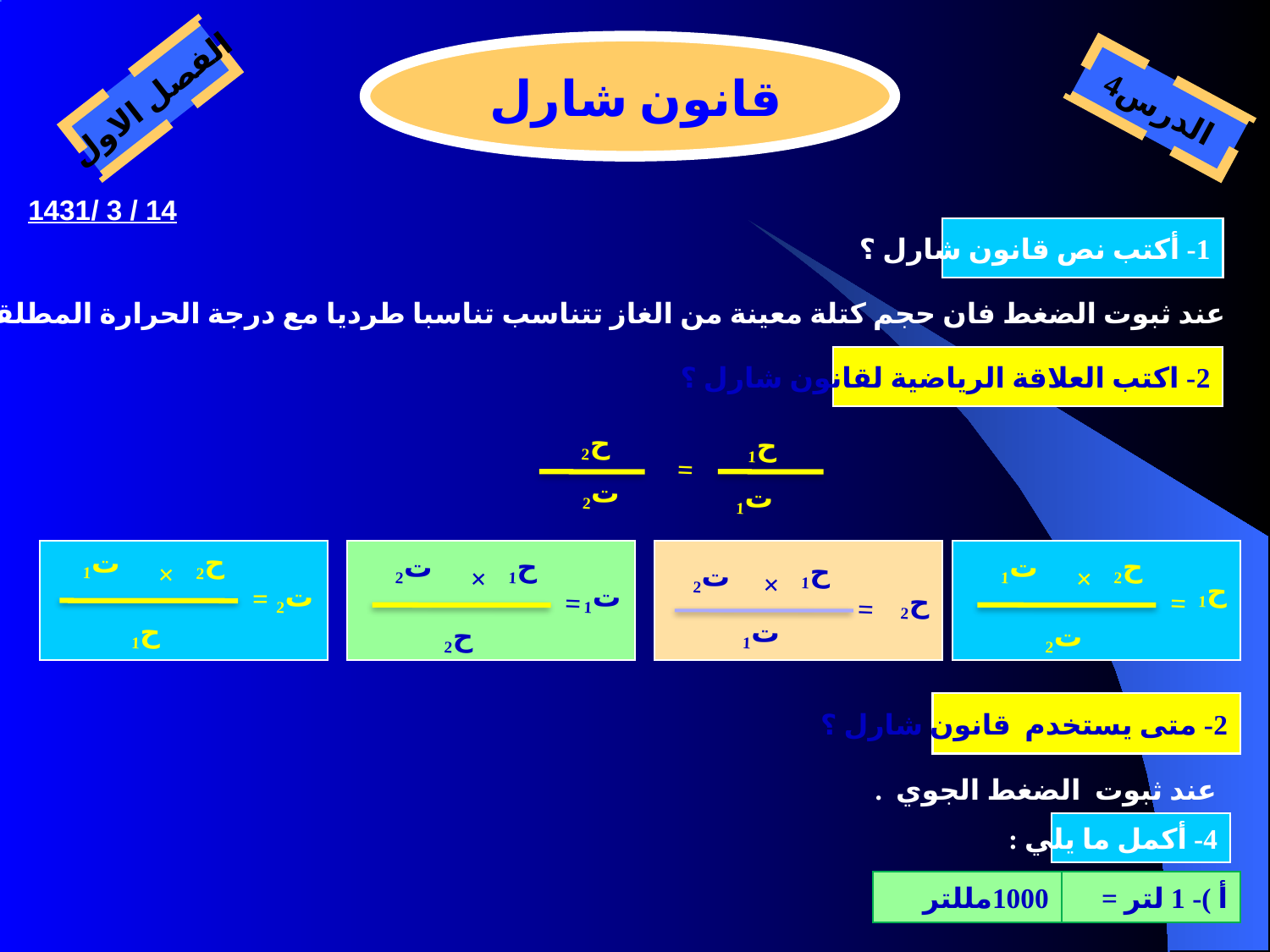

قانون شارل
الفصل الاول
الدرس4
14 / 3 /1431

1- أكتب نص قانون شارل ؟

عند ثبوت الضغط فان حجم كتلة معينة من الغاز تتناسب تناسبا طرديا مع درجة الحرارة المطلقة .

2- اكتب العلاقة الرياضية لقانون شارل ؟

ح2
ح1
=
ت2
ت1
ت1
ح2
ت2
ح1
ت1
ح2
×
ح1
×
ت2
×
×

ح1

=
ت2
ت1

=
=
ح2

=
ح1
ت1
ح2
ت2

2- متى يستخدم  قانون شارل ؟

عند ثبوت  الضغط الجوي  .
4- أكمل ما يلي :
1000مللتر
أ )- 1 لتر =